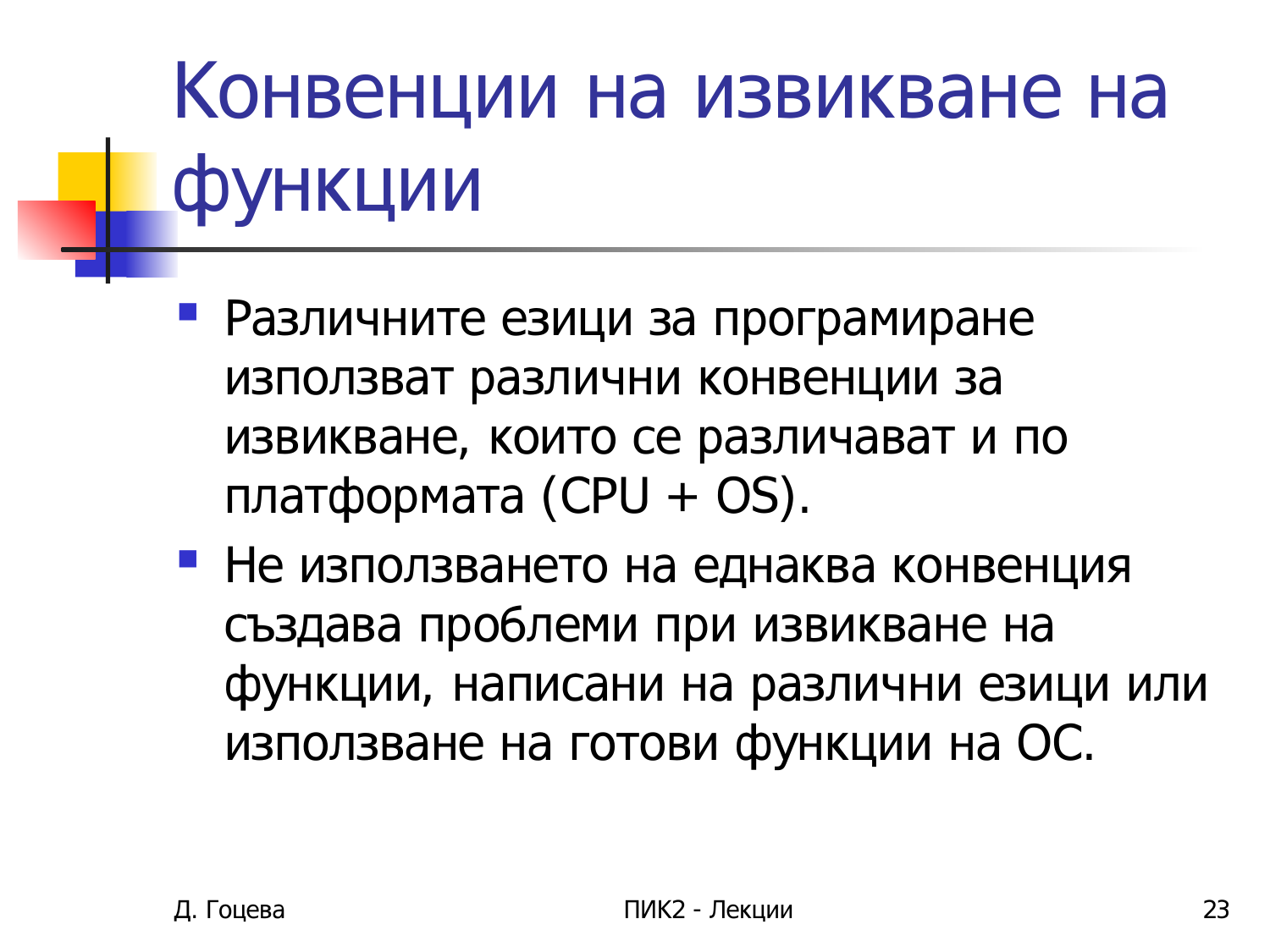

# Конвенции на извикване на функции
Различните езици за програмиране използват различни конвенции за извикване, които се различават и по платформата (CPU + OS).
Не използването на еднаква конвенция създава проблеми при извикване на функции, написани на различни езици или използване на готови функции на ОС.
Д. Гоцева
ПИК2 - Лекции
23